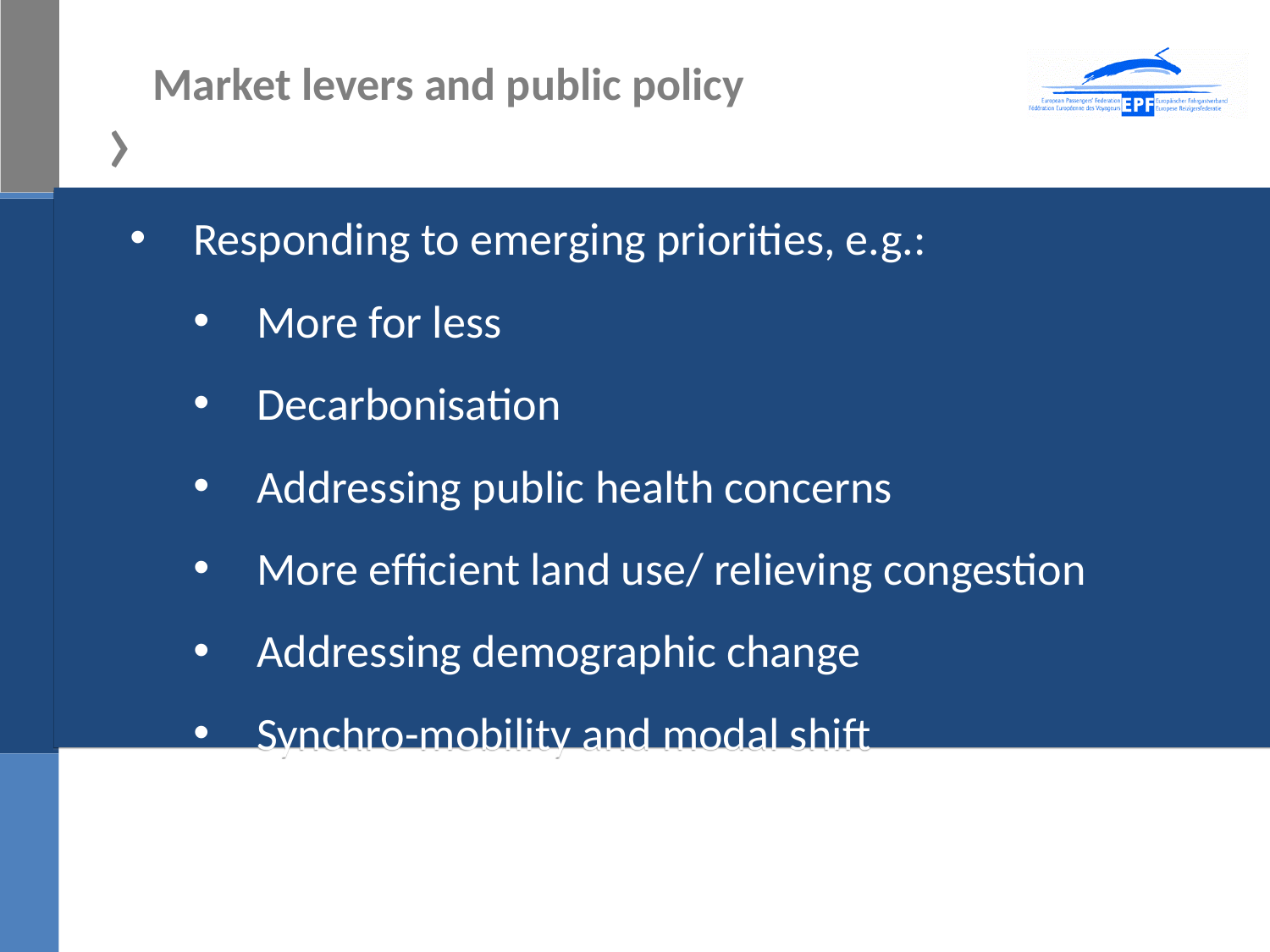

# Market levers and public policy

Responding to emerging priorities, e.g.:
More for less
Decarbonisation
Addressing public health concerns
More efficient land use/ relieving congestion
Addressing demographic change
Synchro-mobility and modal shift